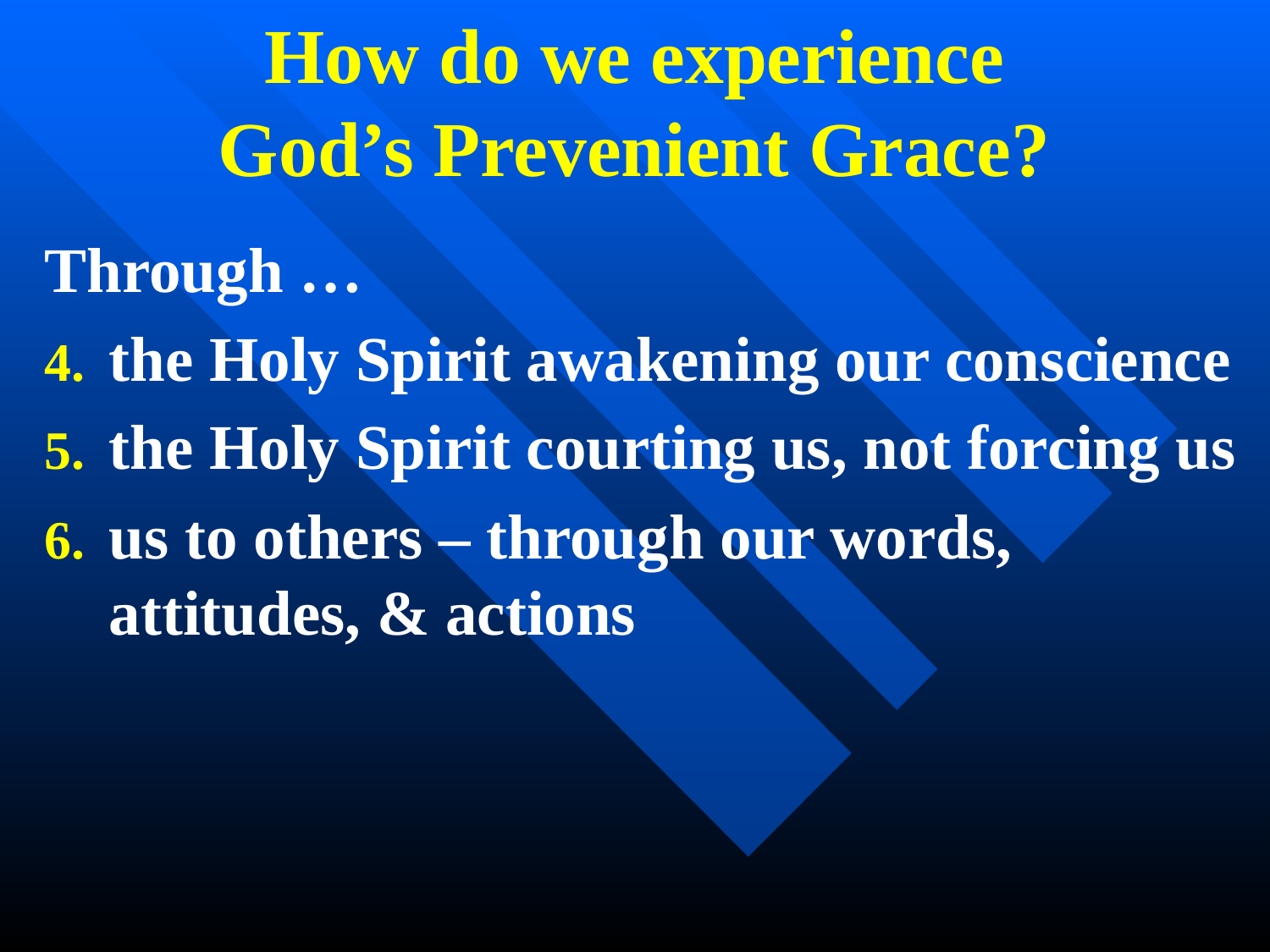

How do we experience
God’s Prevenient Grace?
Through …
the Holy Spirit awakening our conscience
the Holy Spirit courting us, not forcing us
us to others – through our words, attitudes, & actions